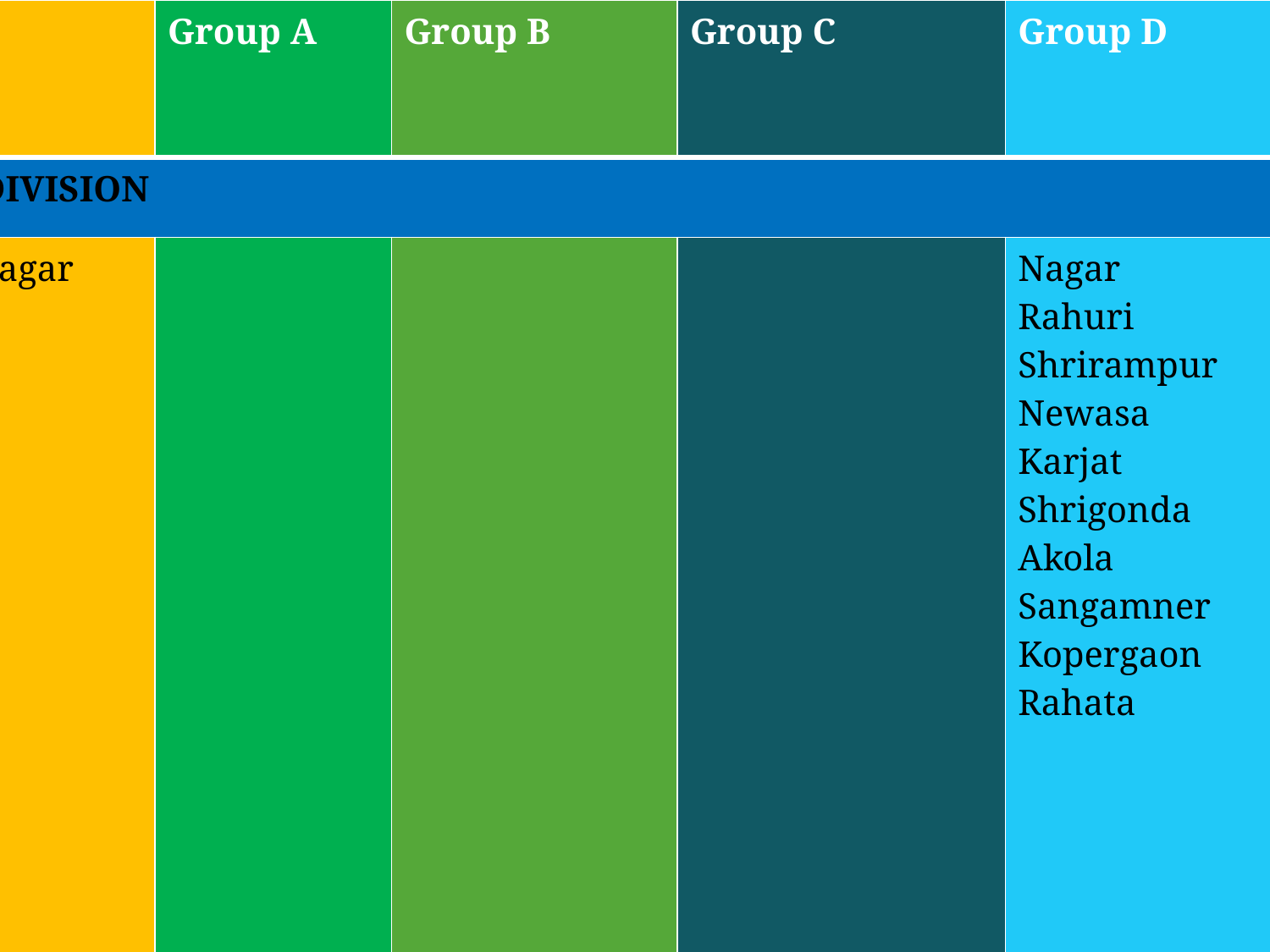

| District | Group A | Group B | Group C | Group D | Group D |
| --- | --- | --- | --- | --- | --- |
| NASIK DIVISION |  |  |  |  |  |
| Ahmednagar |  |  |  | Nagar Rahuri Shrirampur Newasa Karjat Shrigonda Akola Sangamner Kopergaon Rahata | Shevgaon Pathardi Jamkhed Parner |